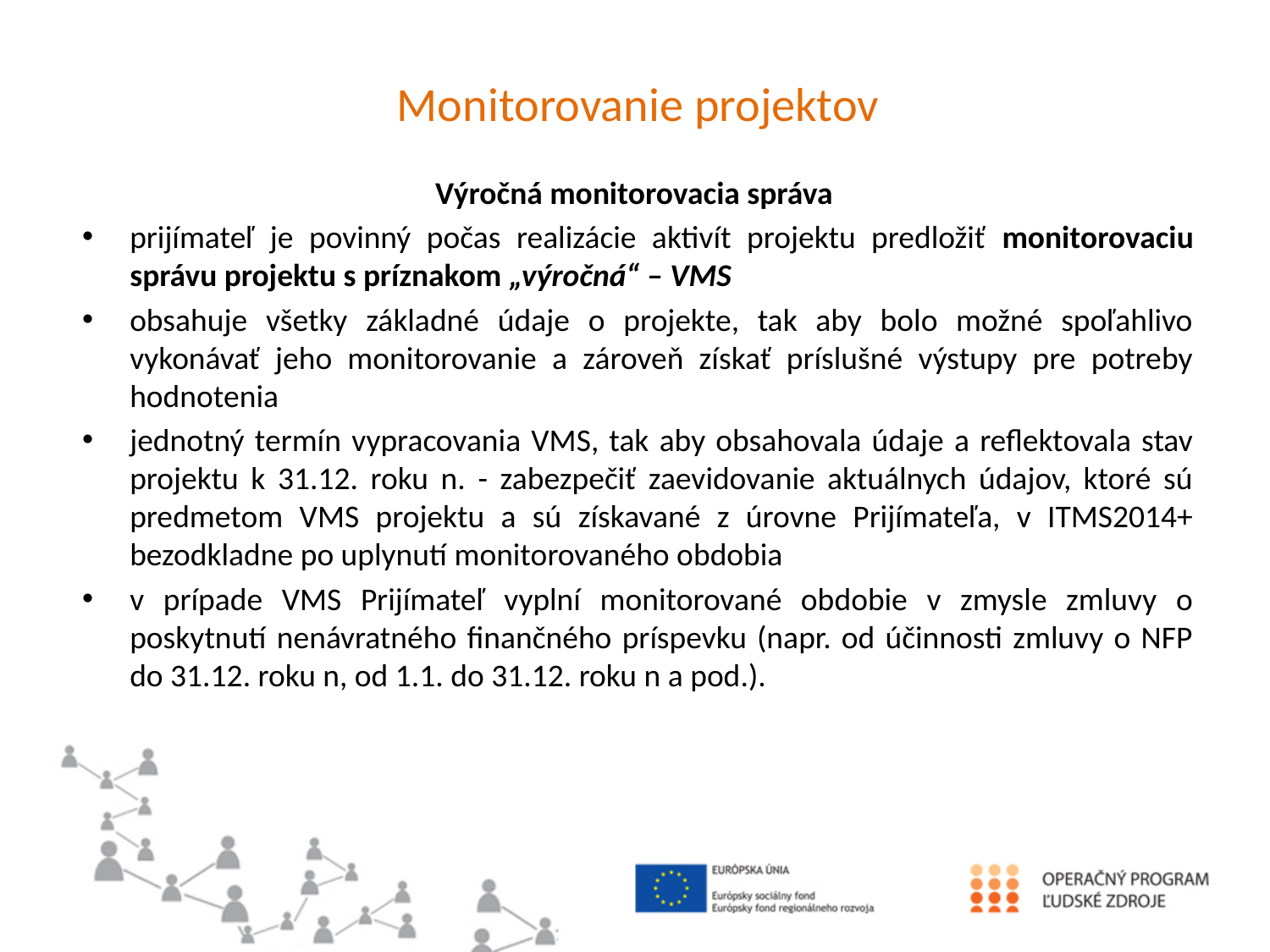

# Monitorovanie projektov
Výročná monitorovacia správa
prijímateľ je povinný počas realizácie aktivít projektu predložiť monitorovaciu správu projektu s príznakom „výročná“ – VMS
obsahuje všetky základné údaje o projekte, tak aby bolo možné spoľahlivo vykonávať jeho monitorovanie a zároveň získať príslušné výstupy pre potreby hodnotenia
jednotný termín vypracovania VMS, tak aby obsahovala údaje a reflektovala stav projektu k 31.12. roku n. - zabezpečiť zaevidovanie aktuálnych údajov, ktoré sú predmetom VMS projektu a sú získavané z úrovne Prijímateľa, v ITMS2014+ bezodkladne po uplynutí monitorovaného obdobia
v prípade VMS Prijímateľ vyplní monitorované obdobie v zmysle zmluvy o poskytnutí nenávratného finančného príspevku (napr. od účinnosti zmluvy o NFP do 31.12. roku n, od 1.1. do 31.12. roku n a pod.).